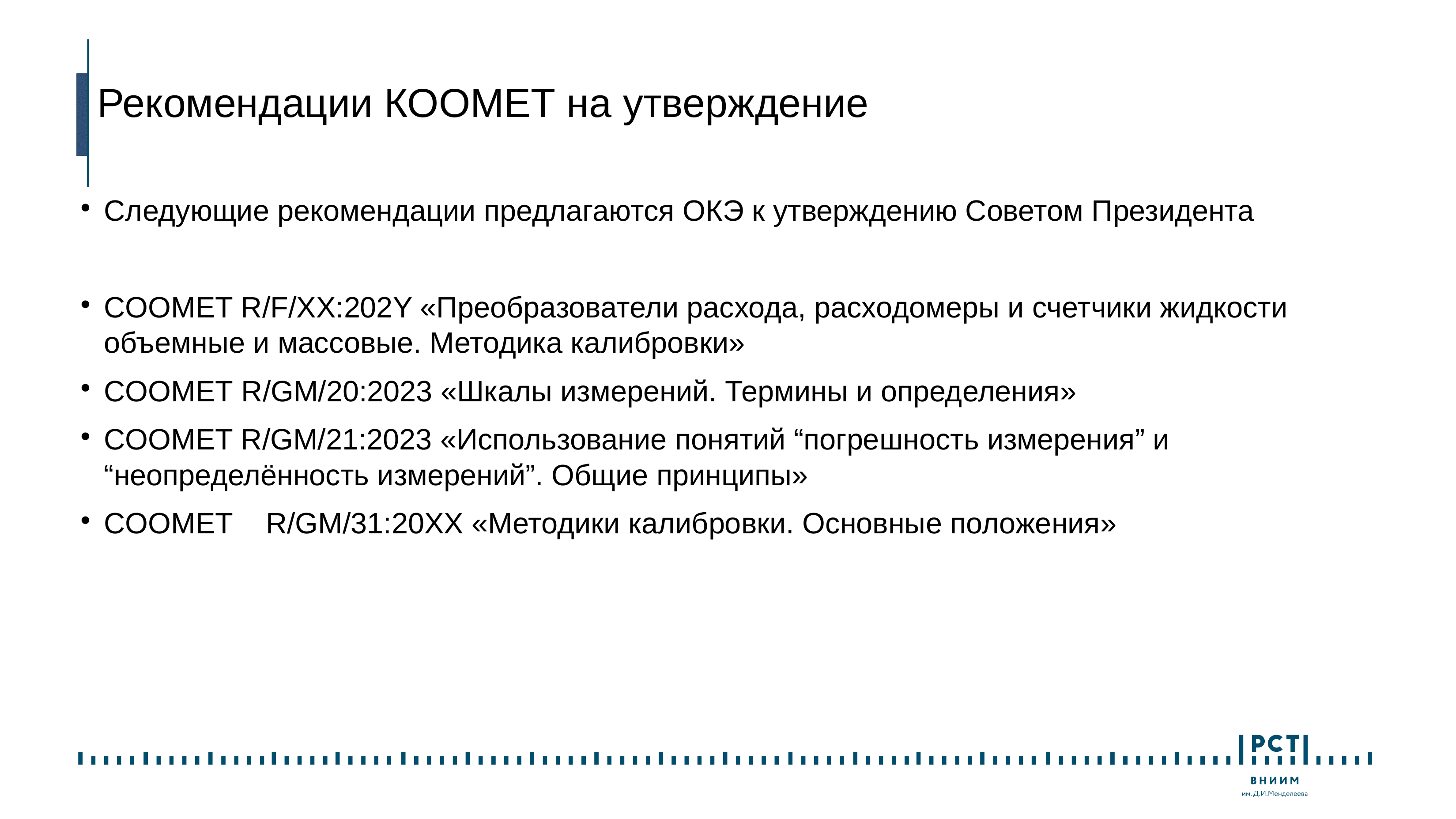

# Рекомендации КООМЕТ на утверждение
Следующие рекомендации предлагаются ОКЭ к утверждению Советом Президента

CОOMET R/F/XX:202Y «Преобразователи расхода, расходомеры и счетчики жидкости объемные и массовые. Методика калибровки»
CООМЕТ R/GM/20:2023 «Шкалы измерений. Термины и определения»
CОOMET R/GM/21:2023 «Использование понятий “погрешность измерения” и “неопределённость измерений”. Общие принципы»
CООМЕТ    R/GM/31:20XX «Методики калибровки. Основные положения»